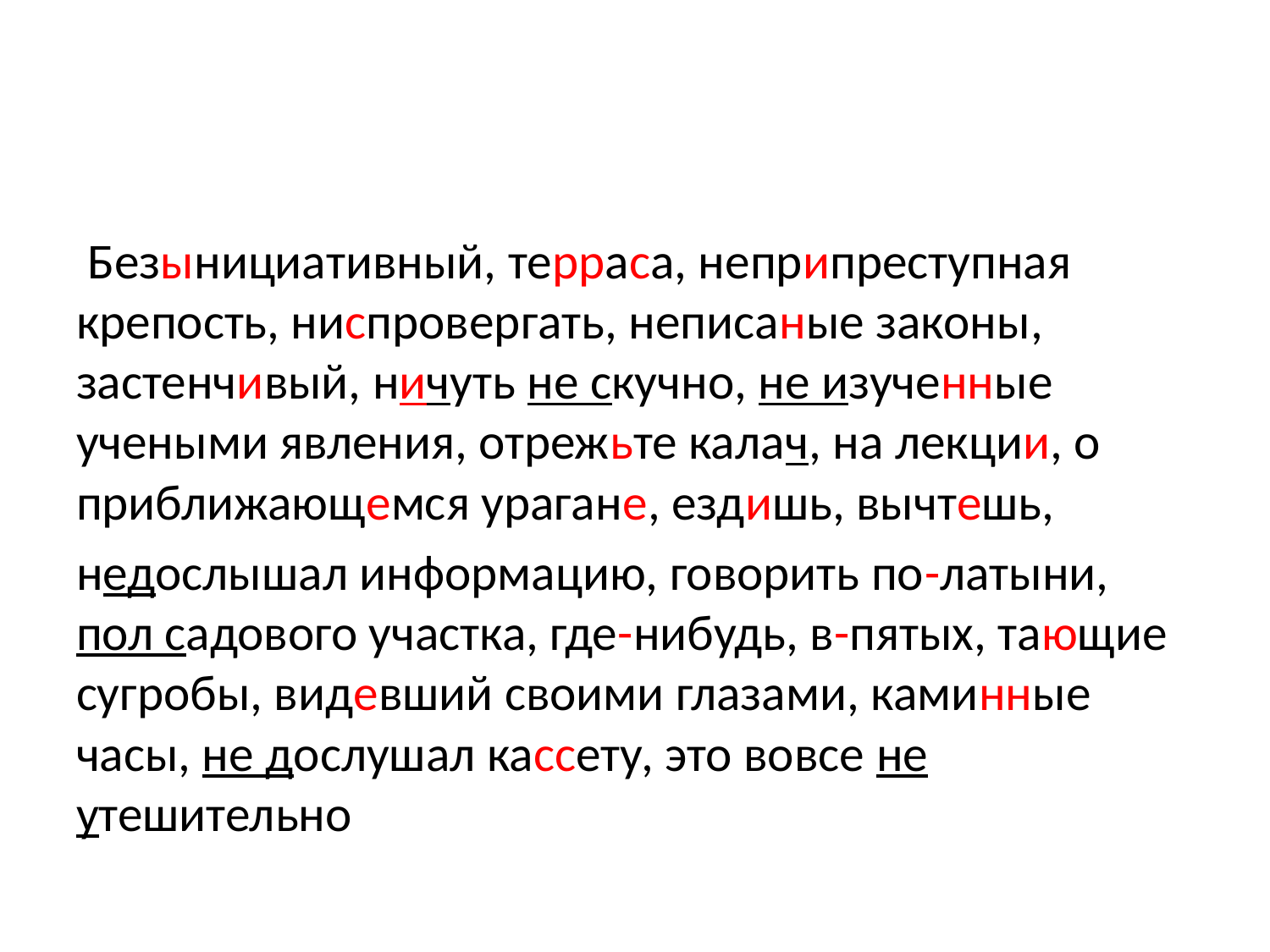

#
 Безынициативный, терраса, неприпреступная крепость, ниспровергать, неписаные законы, застенчивый, ничуть не скучно, не изученные учеными явления, отрежьте калач, на лекции, о приближающемся урагане, ездишь, вычтешь,
недослышал информацию, говорить по-латыни, пол садового участка, где-нибудь, в-пятых, тающие сугробы, видевший своими глазами, каминные часы, не дослушал кассету, это вовсе не утешительно